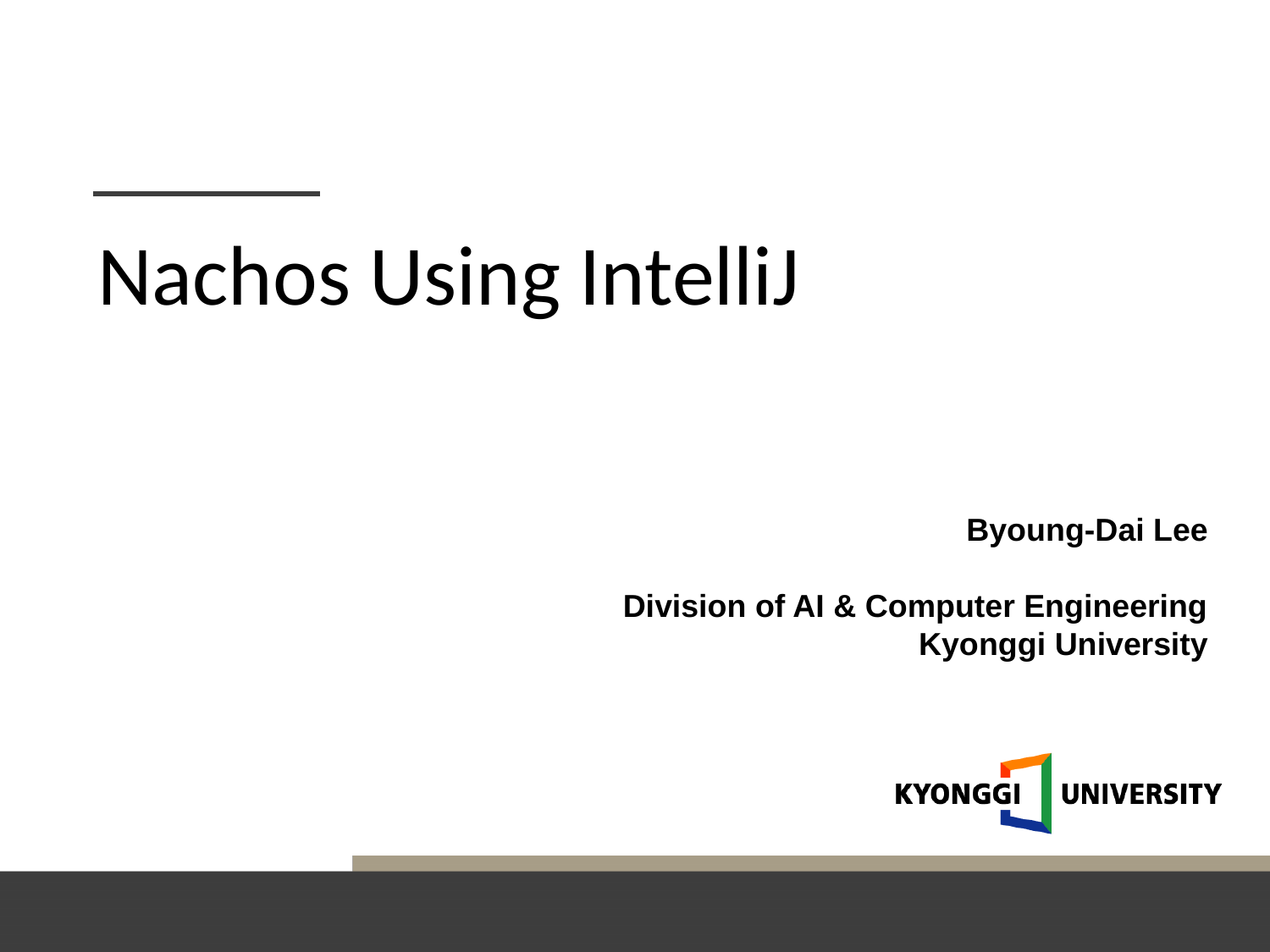

Nachos Using IntelliJ

Byoung-Dai Lee

Division of AI & Computer Engineering
Kyonggi University